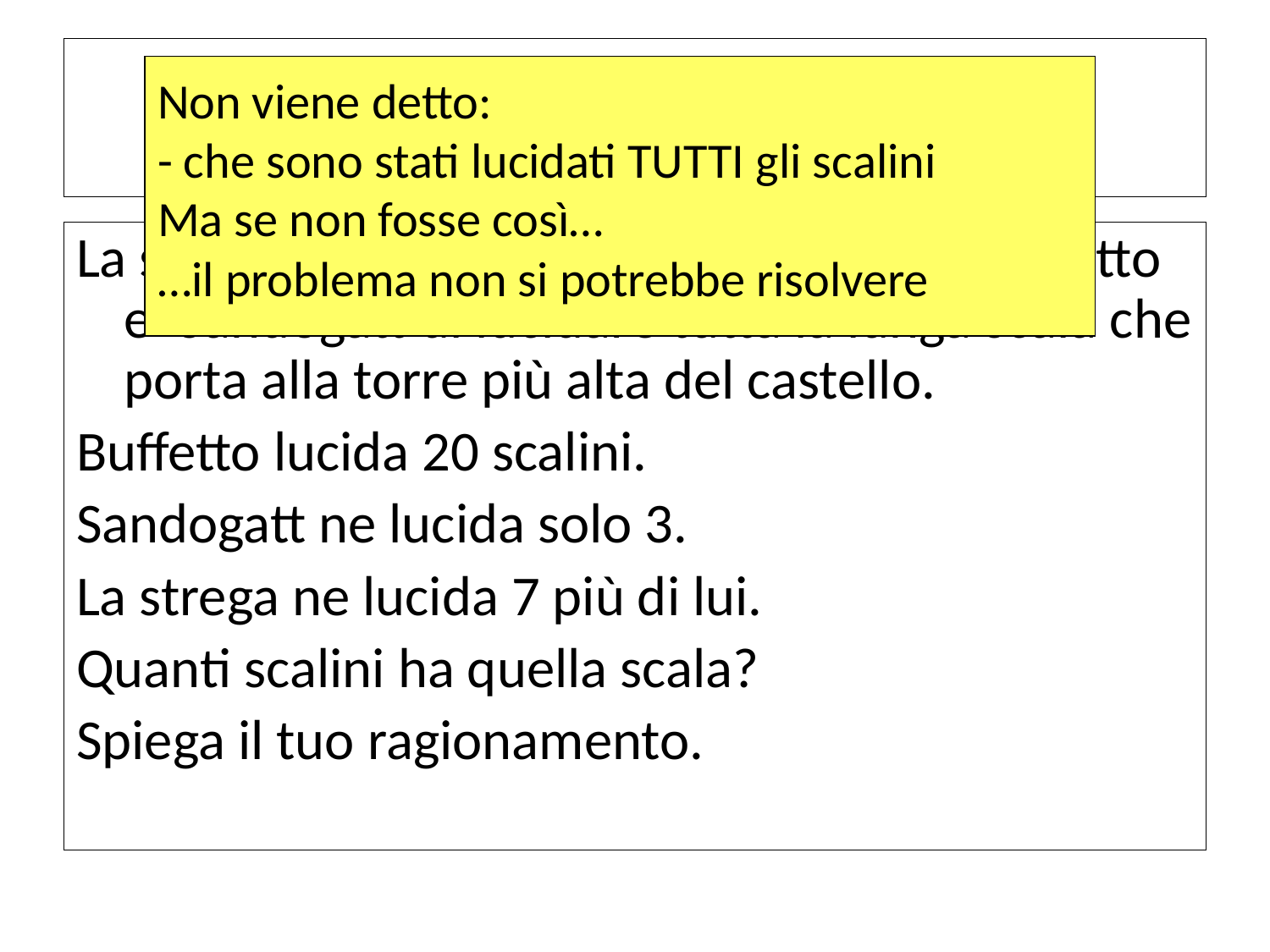

# La scala (2a)

Non viene detto:
- che sono stati lucidati TUTTI gli scalini
Ma se non fosse così…
…il problema non si potrebbe risolvere

La strega Pasticcia ordina ai suoi gattini Buffetto e  Sandogatt di lucidare tutta la lunga scala che porta alla torre più alta del castello.
Buffetto lucida 20 scalini.
Sandogatt ne lucida solo 3.
La strega ne lucida 7 più di lui.
Quanti scalini ha quella scala?
Spiega il tuo ragionamento.